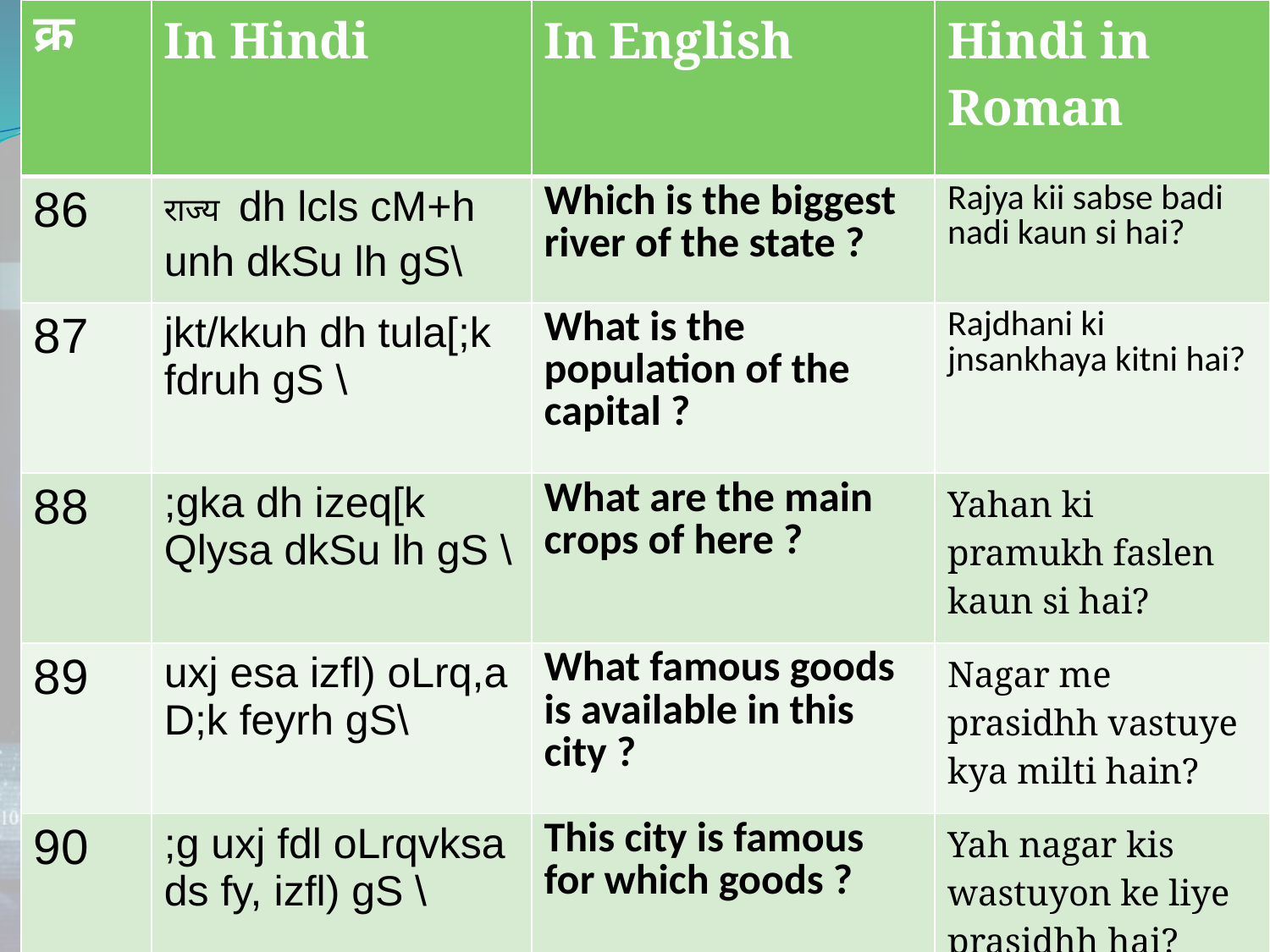

| क्र | In Hindi | In English | Hindi in Roman |
| --- | --- | --- | --- |
| 86 | राज्य dh lcls cM+h unh dkSu lh gS\ | Which is the biggest river of the state ? | Rajya kii sabse badi nadi kaun si hai? |
| 87 | jkt/kkuh dh tula[;k fdruh gS \ | What is the population of the capital ? | Rajdhani ki jnsankhaya kitni hai? |
| 88 | ;gka dh izeq[k Qlysa dkSu lh gS \ | What are the main crops of here ? | Yahan ki pramukh faslen kaun si hai? |
| 89 | uxj esa izfl) oLrq,a D;k feyrh gS\ | What famous goods is available in this city ? | Nagar me prasidhh vastuye kya milti hain? |
| 90 | ;g uxj fdl oLrqvksa ds fy, izfl) gS \ | This city is famous for which goods ? | Yah nagar kis wastuyon ke liye prasidhh hai? |
#